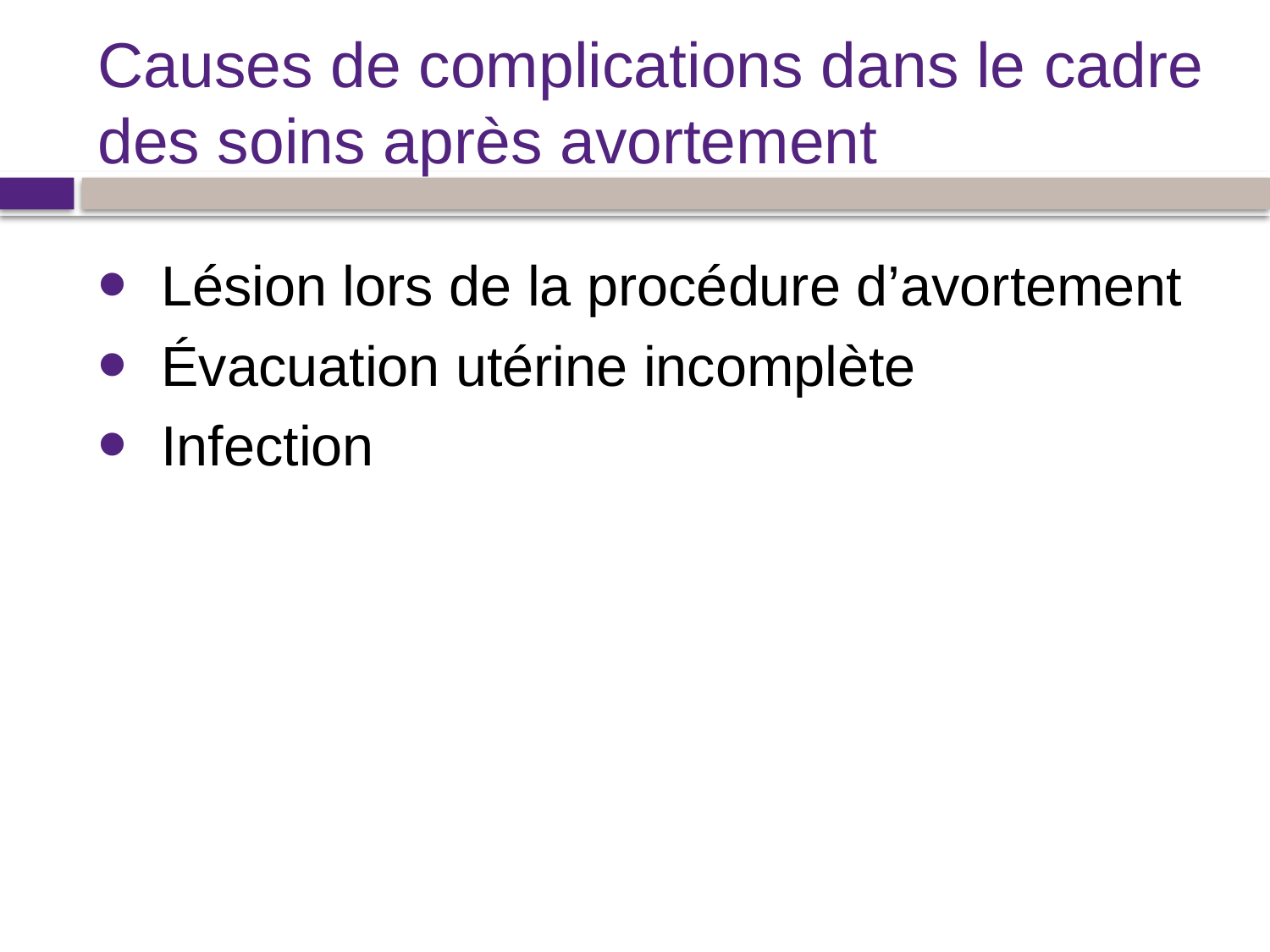

# Causes de complications dans le cadre des soins après avortement
Lésion lors de la procédure d’avortement
Évacuation utérine incomplète
Infection